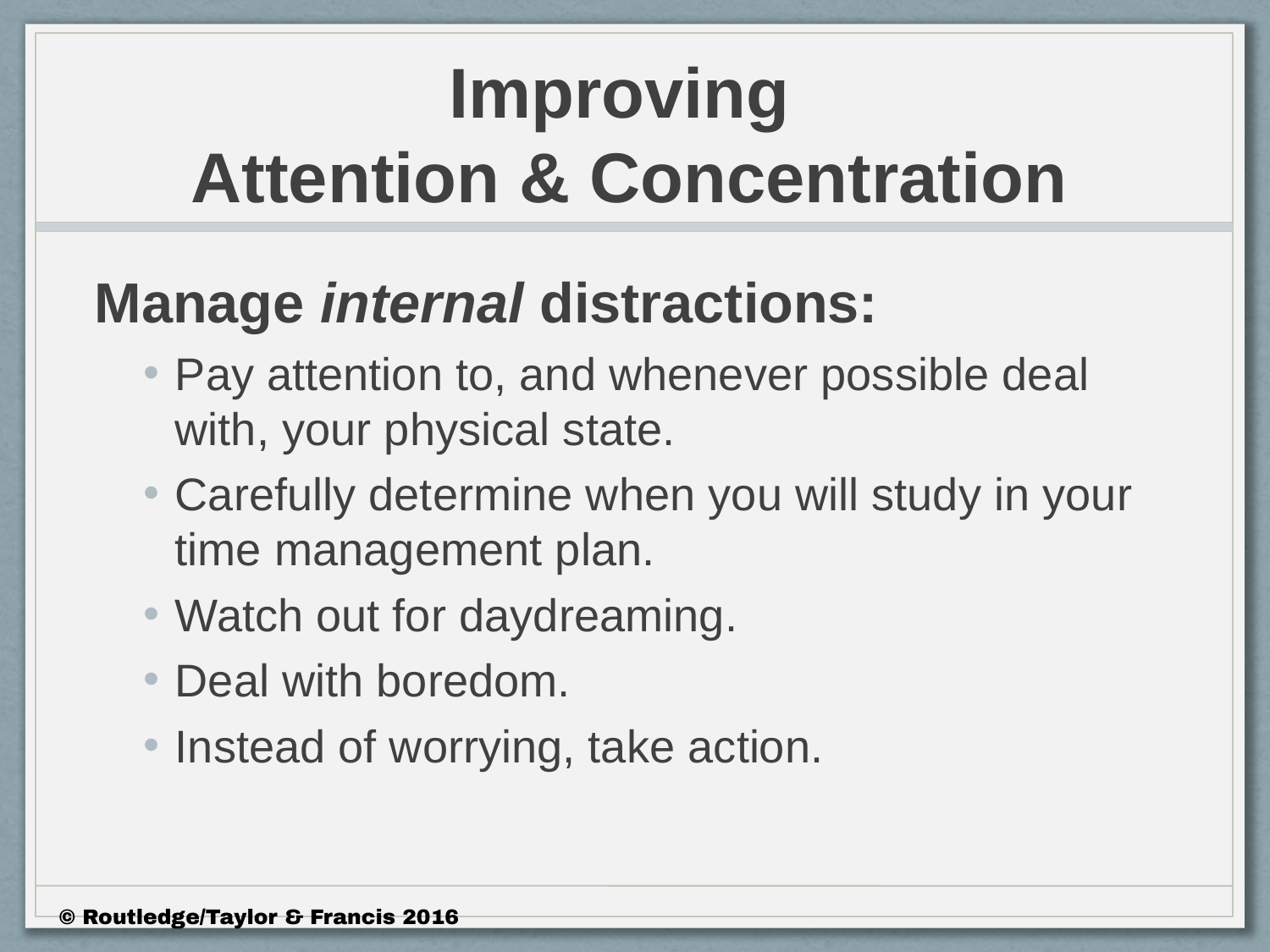

Improving
Attention & Concentration
Manage internal distractions:
Pay attention to, and whenever possible deal with, your physical state.
Carefully determine when you will study in your time management plan.
Watch out for daydreaming.
Deal with boredom.
Instead of worrying, take action.
© Routledge/Taylor & Francis 2016